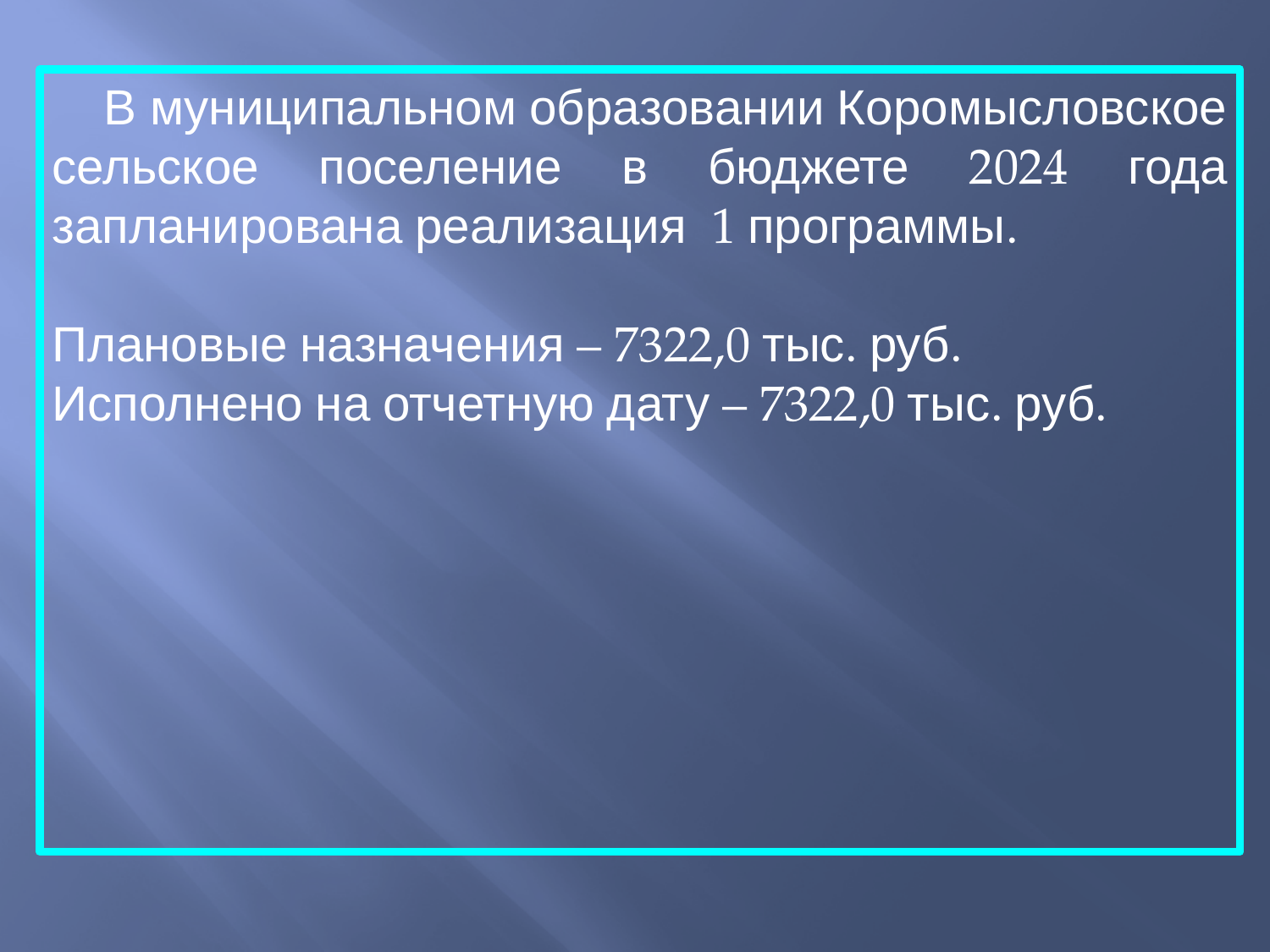

В муниципальном образовании Коромысловское сельское поселение в бюджете 2024 года запланирована реализация  1 программы.

Плановые назначения – 7322,0 тыс. руб.
Исполнено на отчетную дату – 7322,0 тыс. руб.